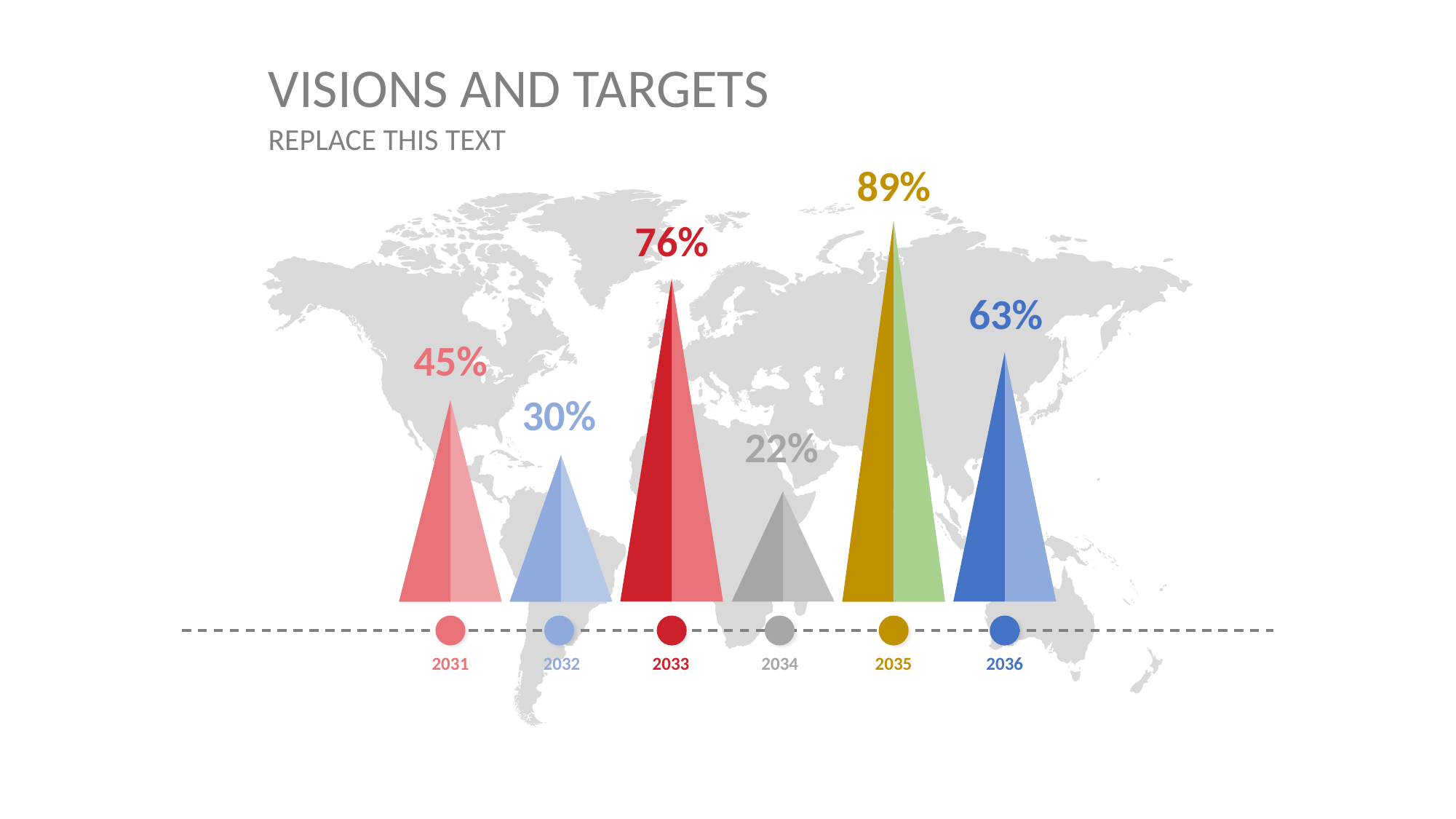

VISIONS AND TARGETS
#
Replace  This Text
REPLACE THIS TEXT
89%

76%

63%
45%

30%

22%

2031
2032
2033
2034
2035
2036
5 I
COMPANY NAME
PRESENTER NAME